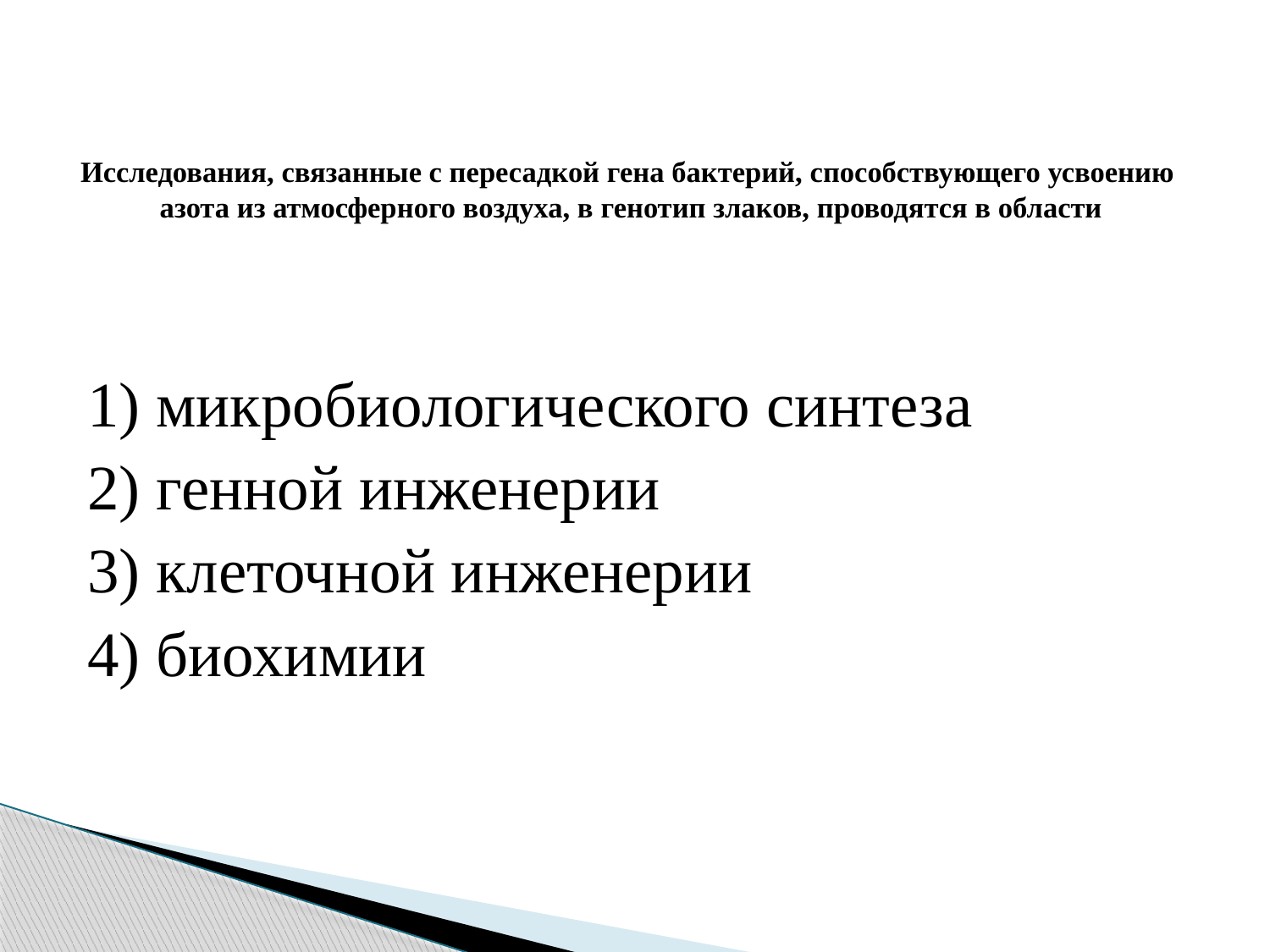

# Исследования, связанные с пересадкой гена бактерий, способствующего усвоению азота из атмосферного воздуха, в генотип злаков, проводятся в области
1) микробиологического синтеза
2) генной инженерии
3) клеточной инженерии
4) биохимии